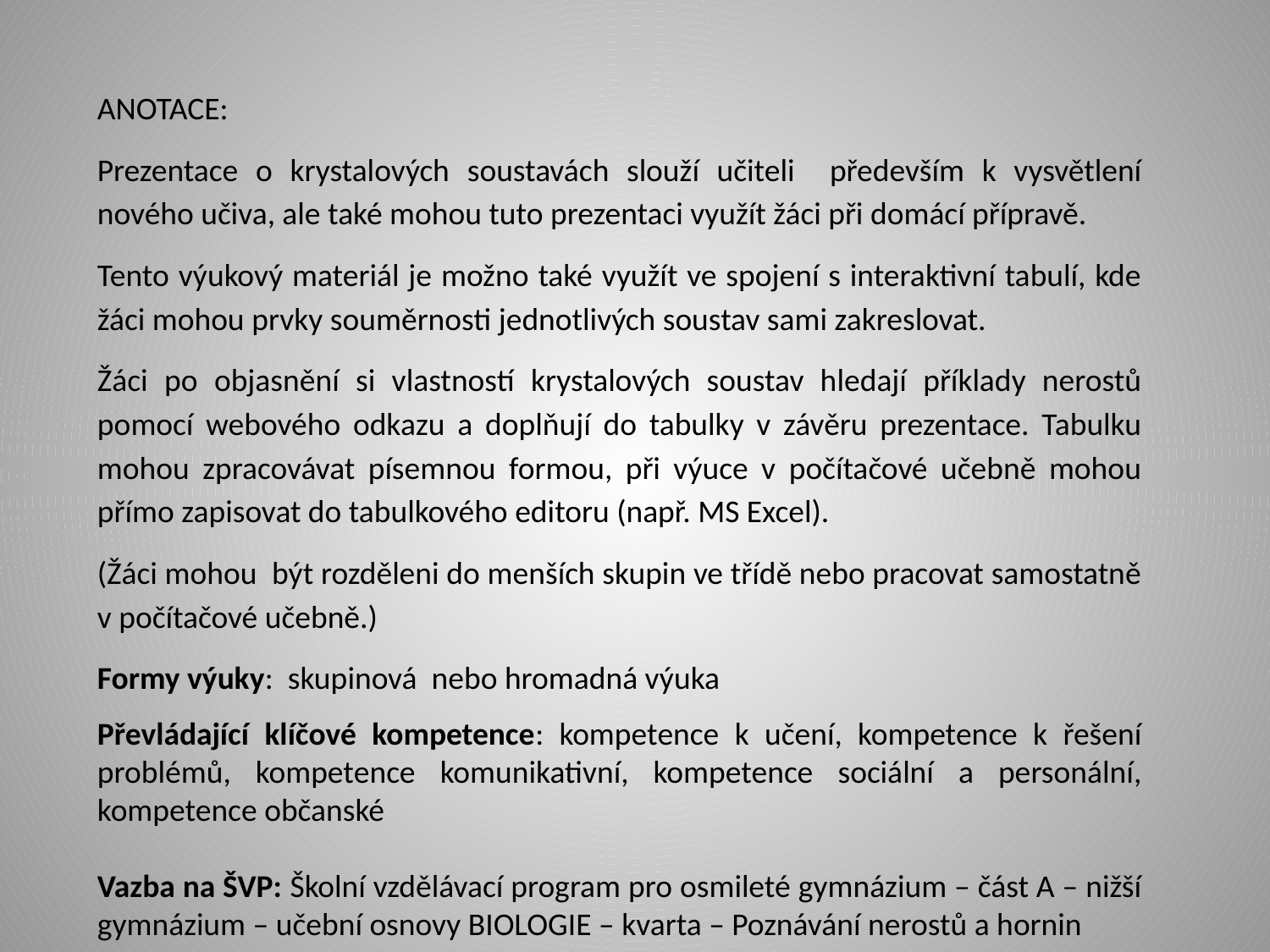

ANOTACE:
Prezentace o krystalových soustavách slouží učiteli  především k vysvětlení nového učiva, ale také mohou tuto prezentaci využít žáci při domácí přípravě.
Tento výukový materiál je možno také využít ve spojení s interaktivní tabulí, kde žáci mohou prvky souměrnosti jednotlivých soustav sami zakreslovat.
Žáci po objasnění si vlastností krystalových soustav hledají příklady nerostů pomocí webového odkazu a doplňují do tabulky v závěru prezentace. Tabulku mohou zpracovávat písemnou formou, při výuce v počítačové učebně mohou přímo zapisovat do tabulkového editoru (např. MS Excel).
(Žáci mohou  být rozděleni do menších skupin ve třídě nebo pracovat samostatně v počítačové učebně.)
Formy výuky:  skupinová  nebo hromadná výuka
Převládající klíčové kompetence: kompetence k učení, kompetence k řešení problémů, kompetence komunikativní, kompetence sociální a personální, kompetence občanské

Vazba na ŠVP: Školní vzdělávací program pro osmileté gymnázium – část A – nižší gymnázium – učební osnovy BIOLOGIE – kvarta – Poznávání nerostů a hornin